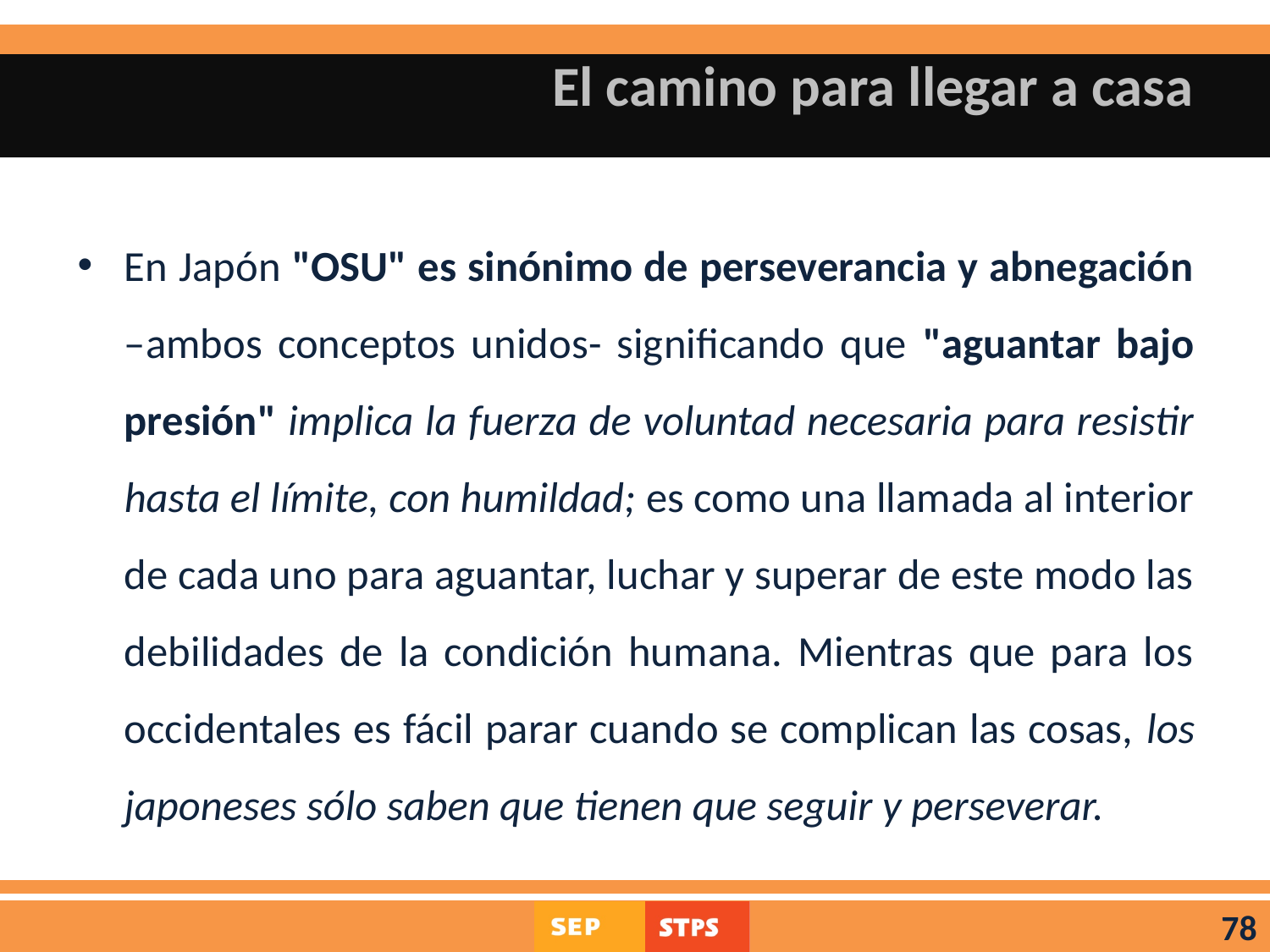

# El camino para llegar a casa
En Japón "OSU" es sinónimo de perseverancia y abnegación –ambos conceptos unidos- significando que "aguantar bajo presión" implica la fuerza de voluntad necesaria para resistir hasta el límite, con humildad; es como una llamada al interior de cada uno para aguantar, luchar y superar de este modo las debilidades de la condición humana. Mientras que para los occidentales es fácil parar cuando se complican las cosas, los japoneses sólo saben que tienen que seguir y perseverar.

78